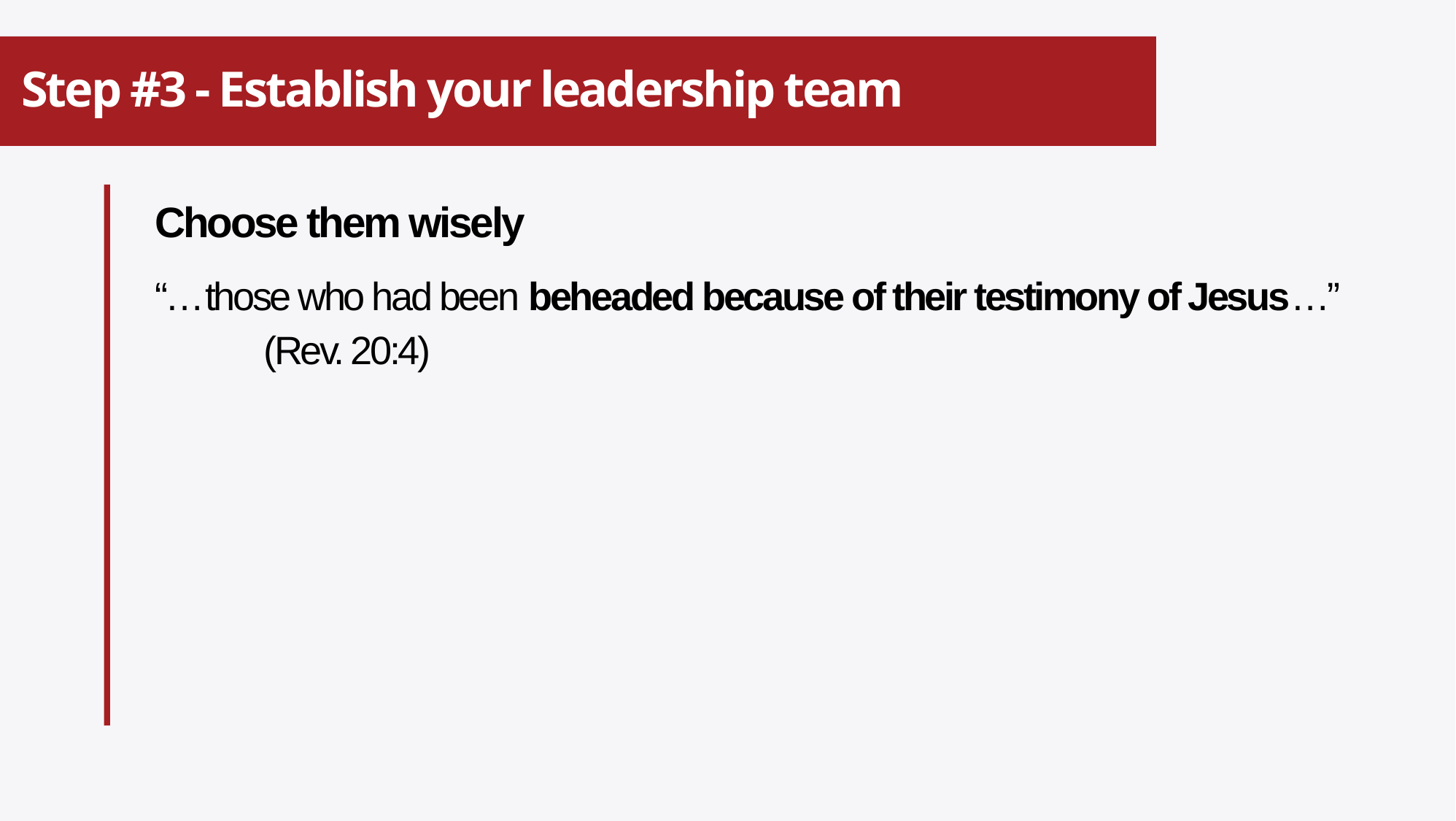

# Step #3 - Establish your leadership team
Choose them wisely
“…those who had been beheaded because of their testimony of Jesus…”                   (Rev. 20:4)